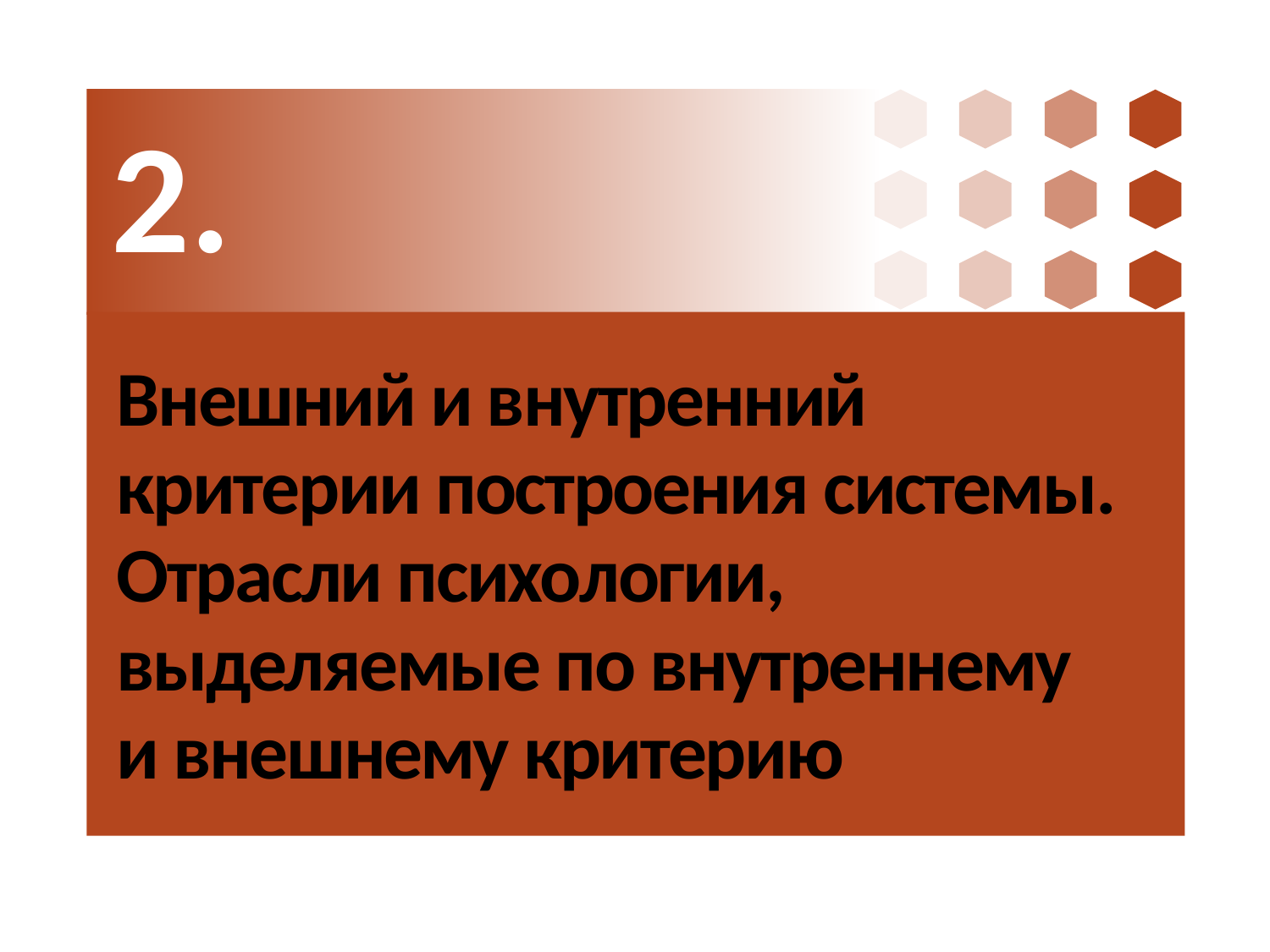

2.

# Внешний и внутренний критерии построения системы. Отрасли психологии, выделяемые по внутреннему и внешнему критерию